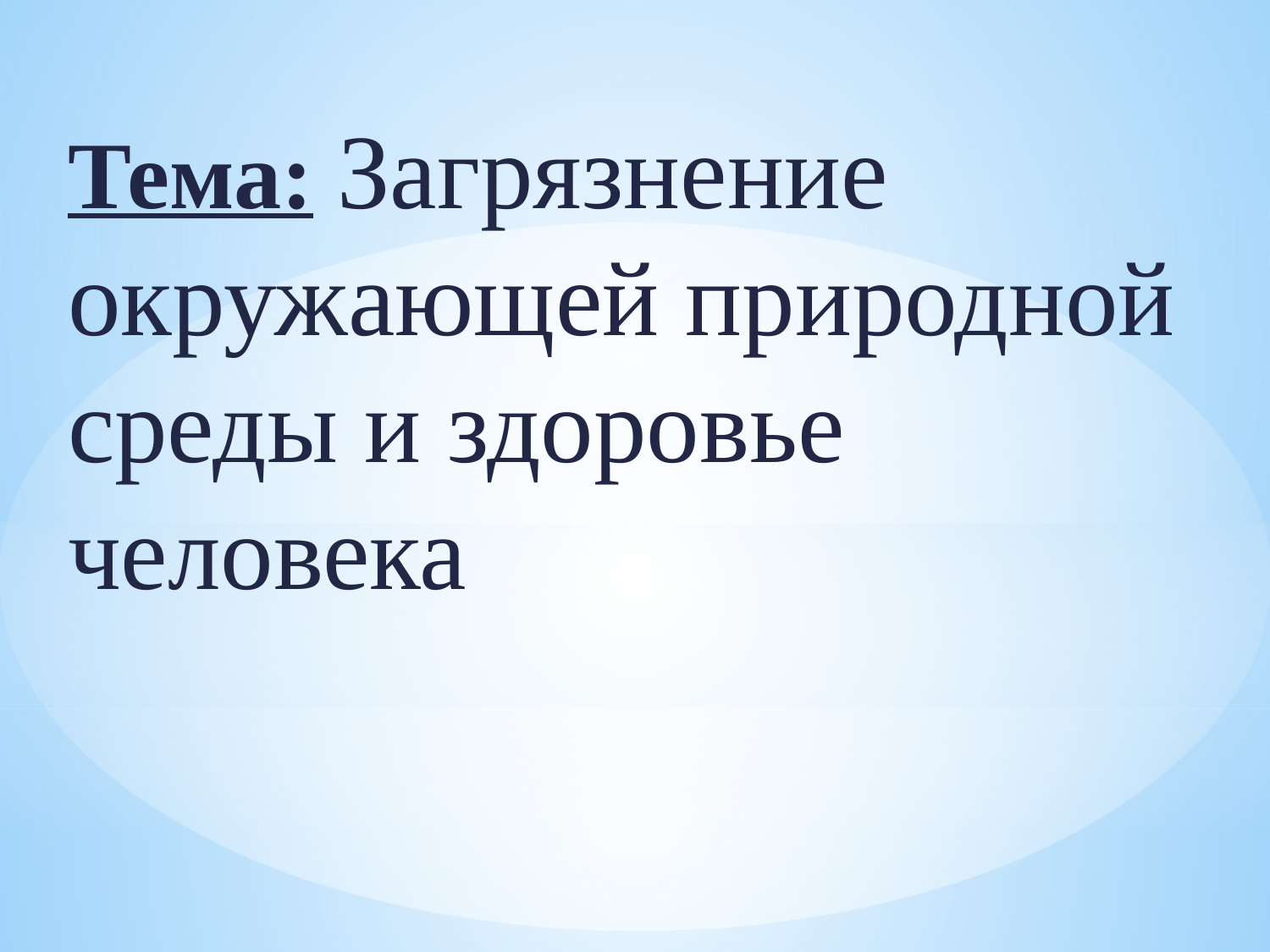

# Тема: Загрязнение окружающей природной среды и здоровье человека